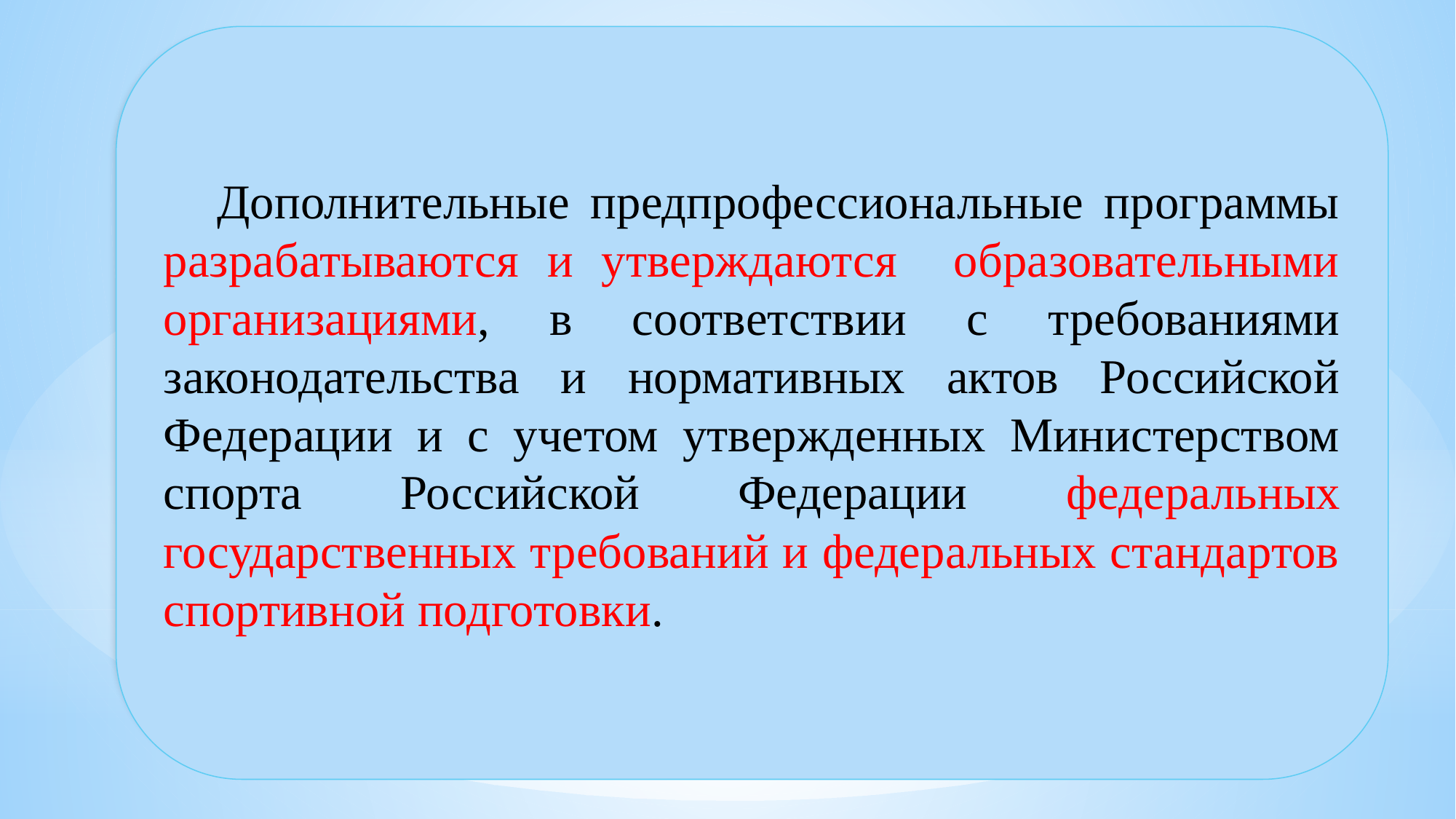

Дополнительные предпрофессиональные программы в области физической культуры и спорта
Дополнительные предпрофессиональные программы разрабатываются и утверждаются  образовательными организациями, в соответствии с требованиями законодательства и нормативных актов Российской Федерации и с учетом утвержденных Министерством спорта Российской Федерации федеральных государственных требований и федеральных стандартов спортивной подготовки.
11